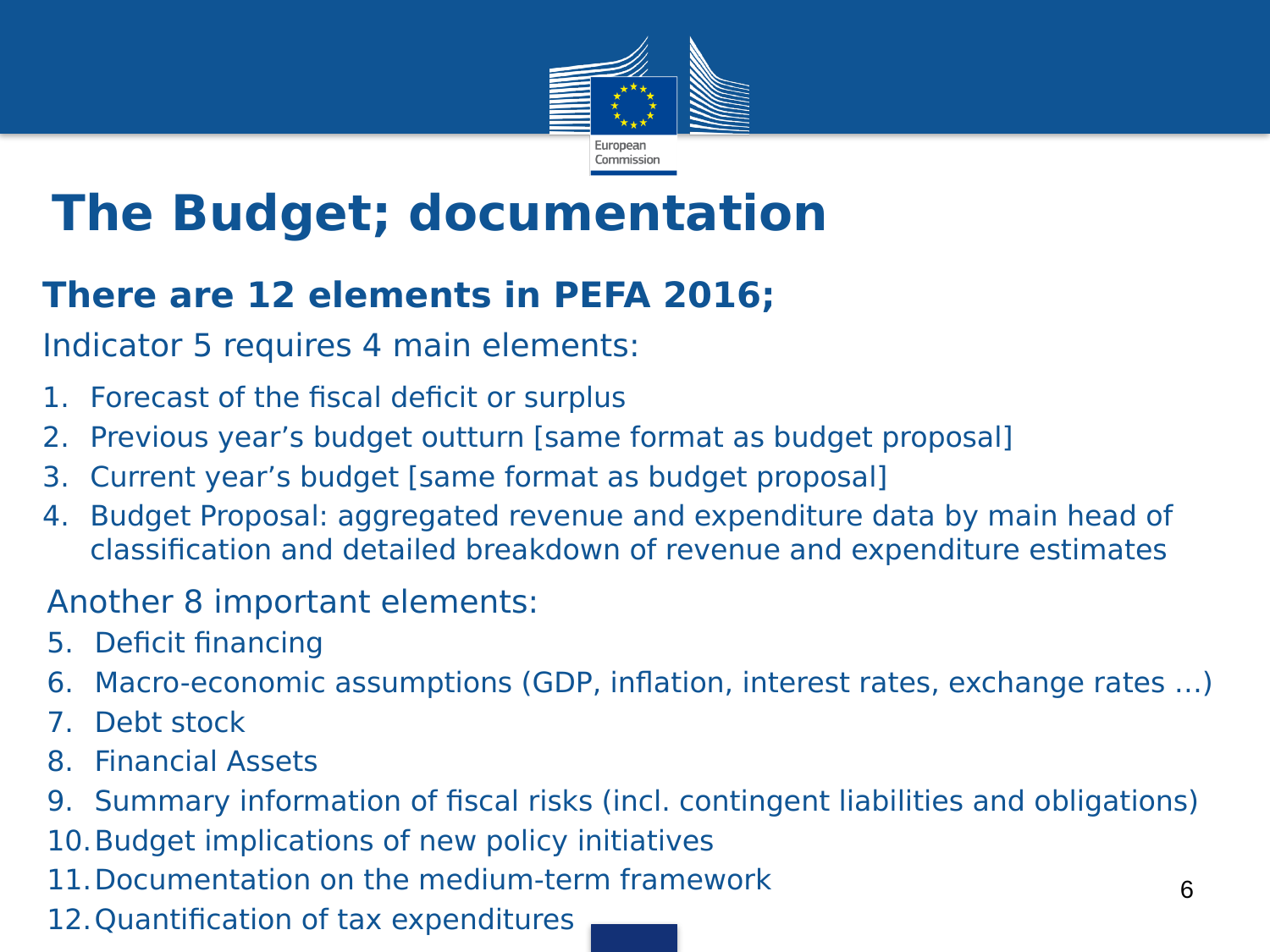

# The Budget; documentation
There are 12 elements in PEFA 2016;
Indicator 5 requires 4 main elements:
Forecast of the fiscal deficit or surplus
Previous year’s budget outturn [same format as budget proposal]
Current year’s budget [same format as budget proposal]
Budget Proposal: aggregated revenue and expenditure data by main head of classification and detailed breakdown of revenue and expenditure estimates
Another 8 important elements:
Deficit financing
Macro-economic assumptions (GDP, inflation, interest rates, exchange rates …)
Debt stock
Financial Assets
Summary information of fiscal risks (incl. contingent liabilities and obligations)
Budget implications of new policy initiatives
Documentation on the medium-term framework
Quantification of tax expenditures
6